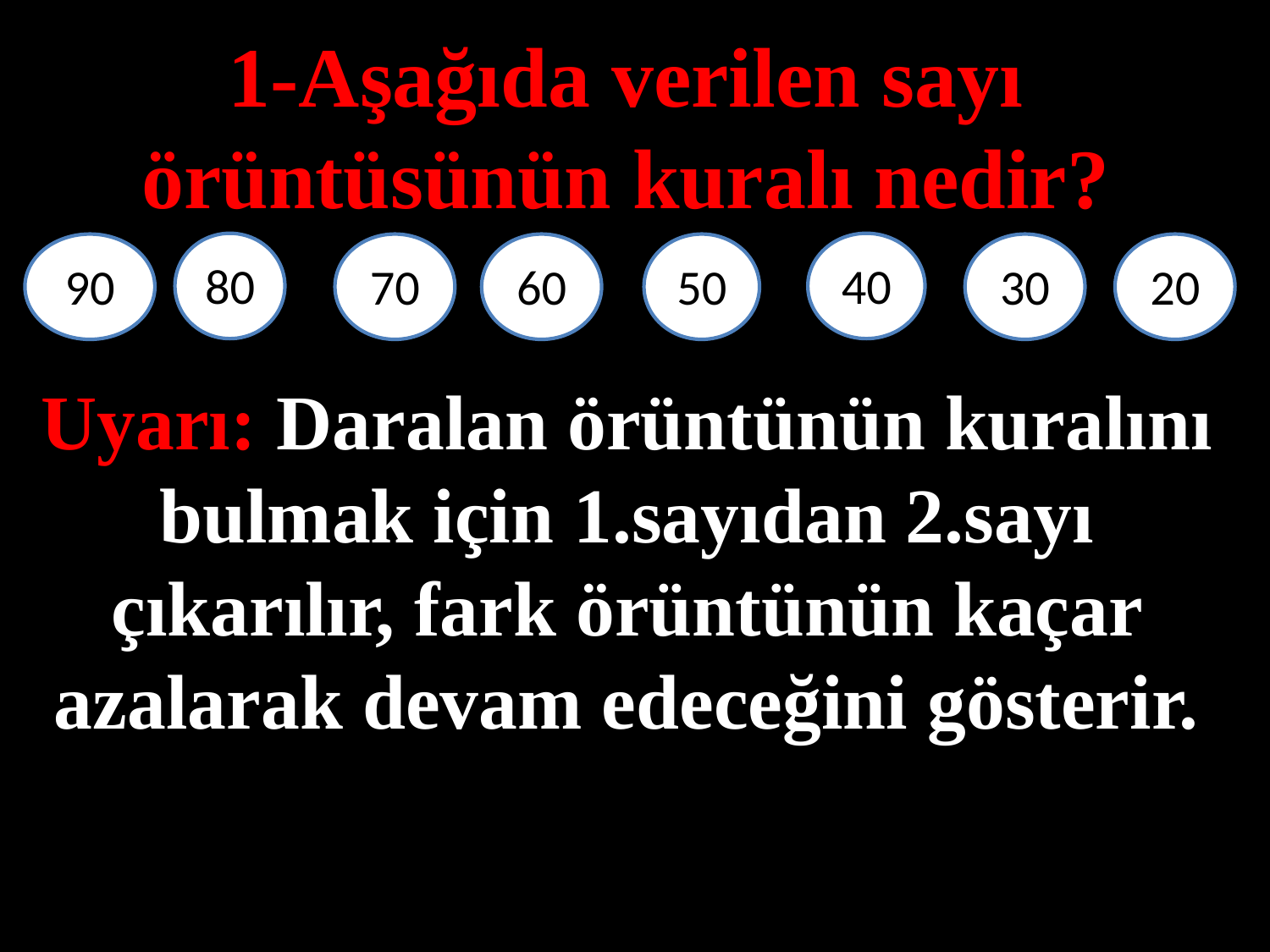

1-Aşağıda verilen sayı örüntüsünün kuralı nedir?
40
80
90
70
60
50
30
20
#
Uyarı: Daralan örüntünün kuralını bulmak için 1.sayıdan 2.sayı çıkarılır, fark örüntünün kaçar azalarak devam edeceğini gösterir.